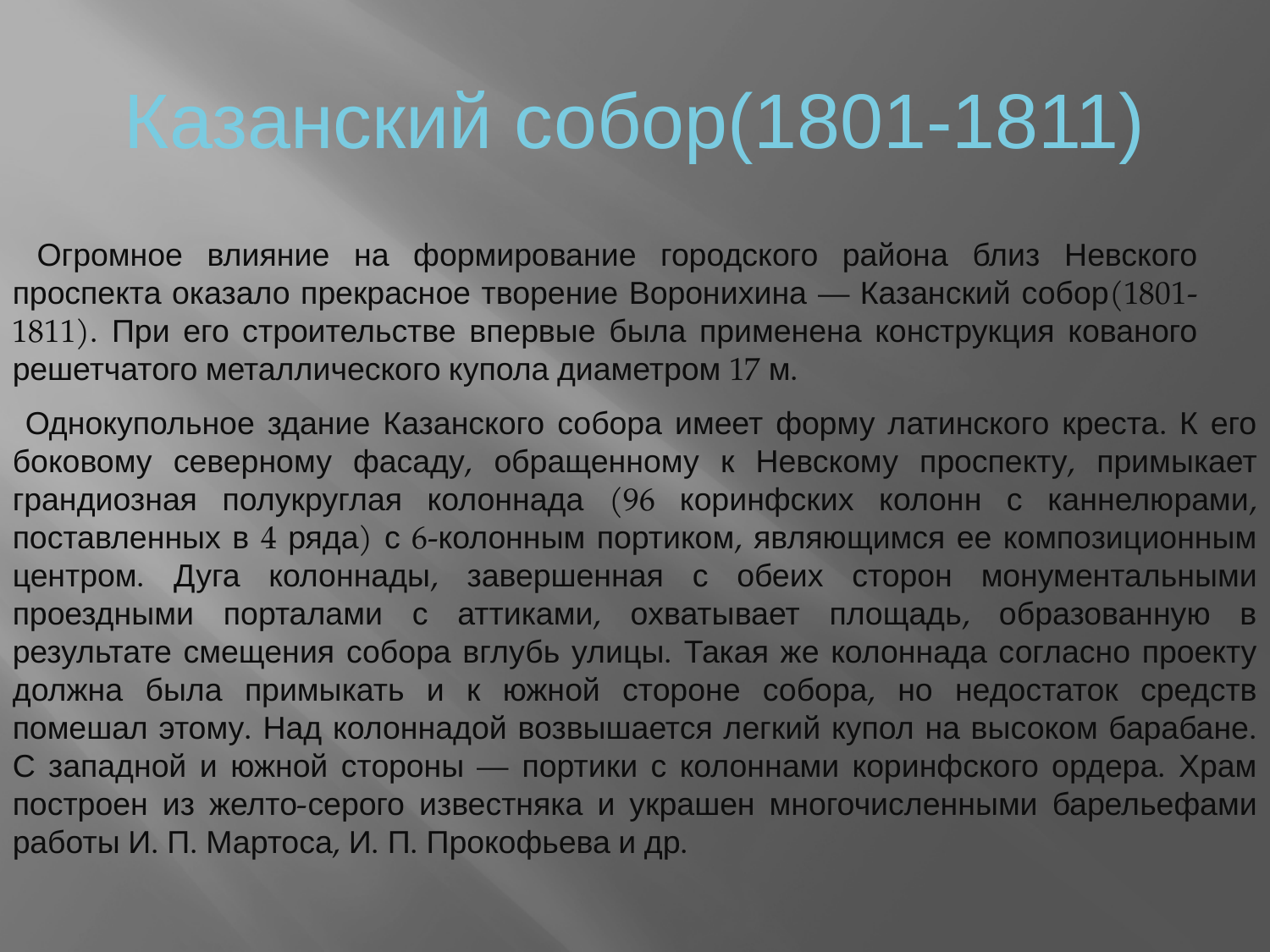

# Казанский собор(1801-1811)
 Огромное влияние на формирование городского района близ Невского проспекта оказало прекрасное творение Воронихина — Казанский собор(1801-1811). При его строительстве впервые была применена конструкция кованого решетчатого металлического купола диаметром 17 м.
 Однокупольное здание Казанского собора имеет форму латинского креста. К его боковому северному фасаду, обращенному к Невскому проспекту, примыкает грандиозная полукруглая колоннада (96 коринфских колонн с каннелюрами, поставленных в 4 ряда) с 6-колонным портиком, являющимся ее композиционным центром. Дуга колоннады, завершенная с обеих сторон монументальными проездными порталами с аттиками, охватывает площадь, образованную в результате смещения собора вглубь улицы. Такая же колоннада согласно проекту должна была примыкать и к южной стороне собора, но недостаток средств помешал этому. Над колоннадой возвышается легкий купол на высоком барабане. С западной и южной стороны — портики с колоннами коринфского ордера. Храм построен из желто-серого известняка и украшен многочисленными барельефами работы И. П. Мартоса, И. П. Прокофьева и др.